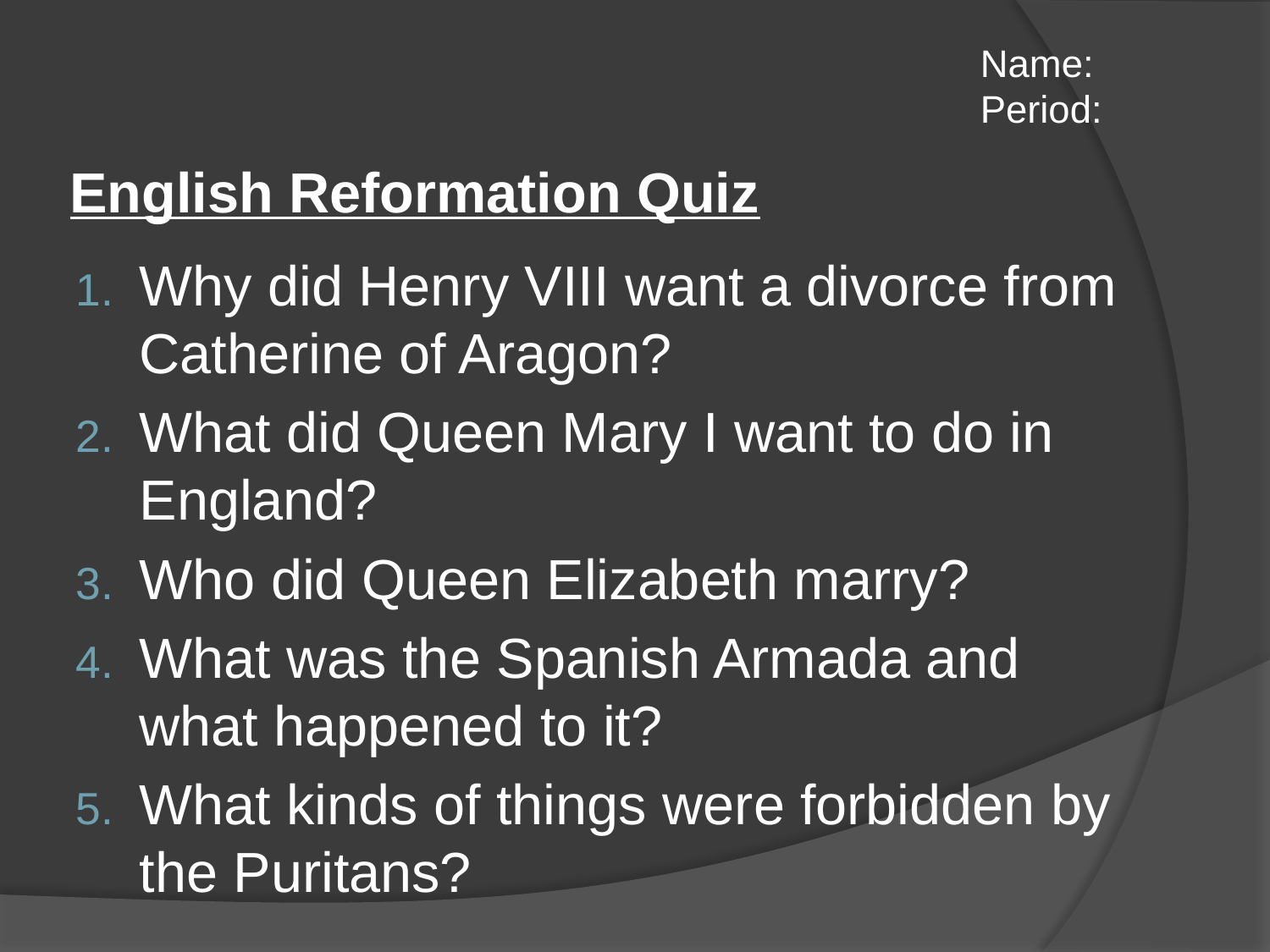

Name:
Period:
# English Reformation Quiz
Why did Henry VIII want a divorce from Catherine of Aragon?
What did Queen Mary I want to do in England?
Who did Queen Elizabeth marry?
What was the Spanish Armada and what happened to it?
What kinds of things were forbidden by the Puritans?